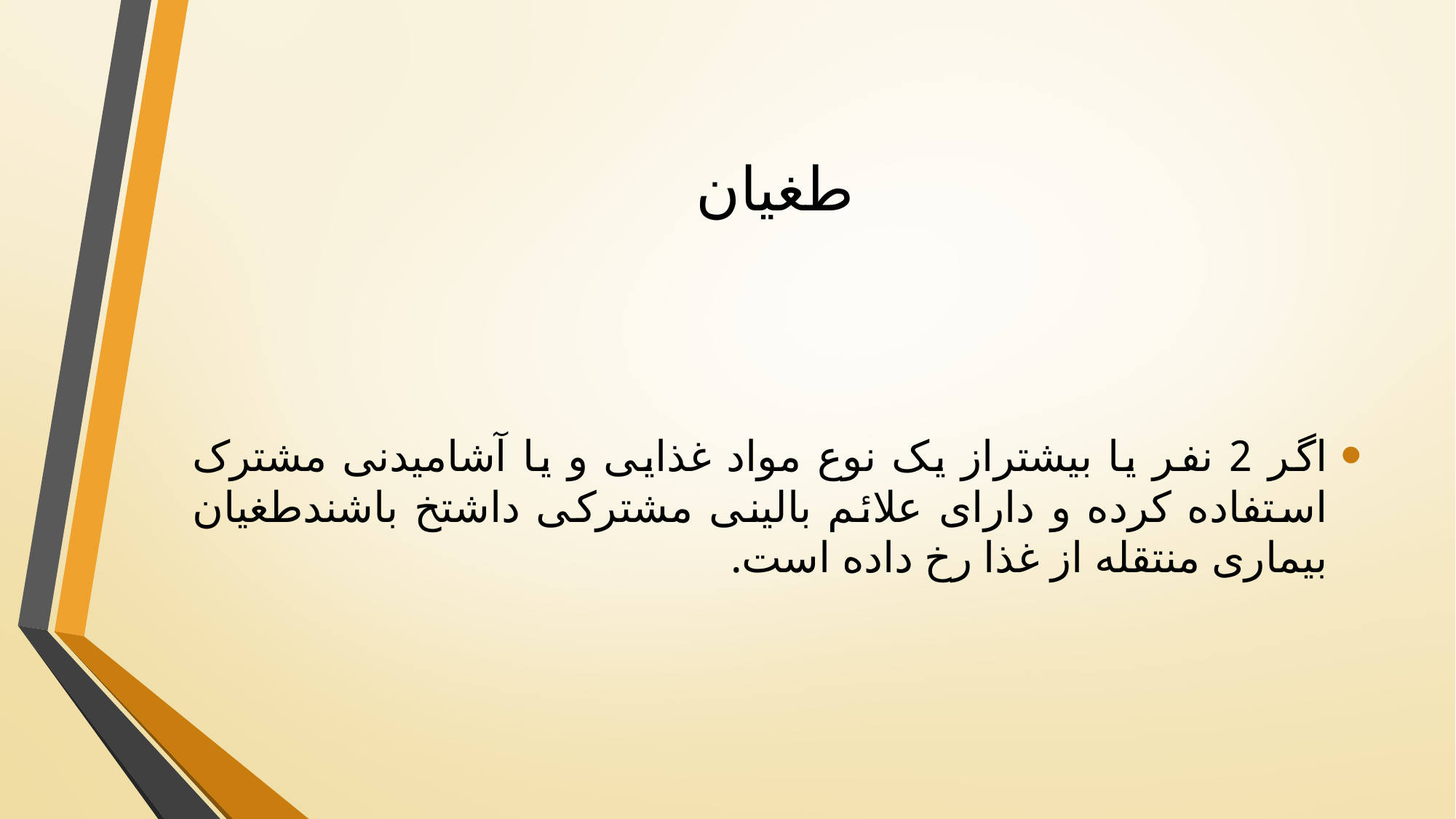

# طغیان
اگر 2 نفر یا بیشتراز یک نوع مواد غذایی و یا آشامیدنی مشترک استفاده کرده و دارای علائم بالینی مشترکی داشتخ باشندطغیان بیماری منتقله از غذا رخ داده است.